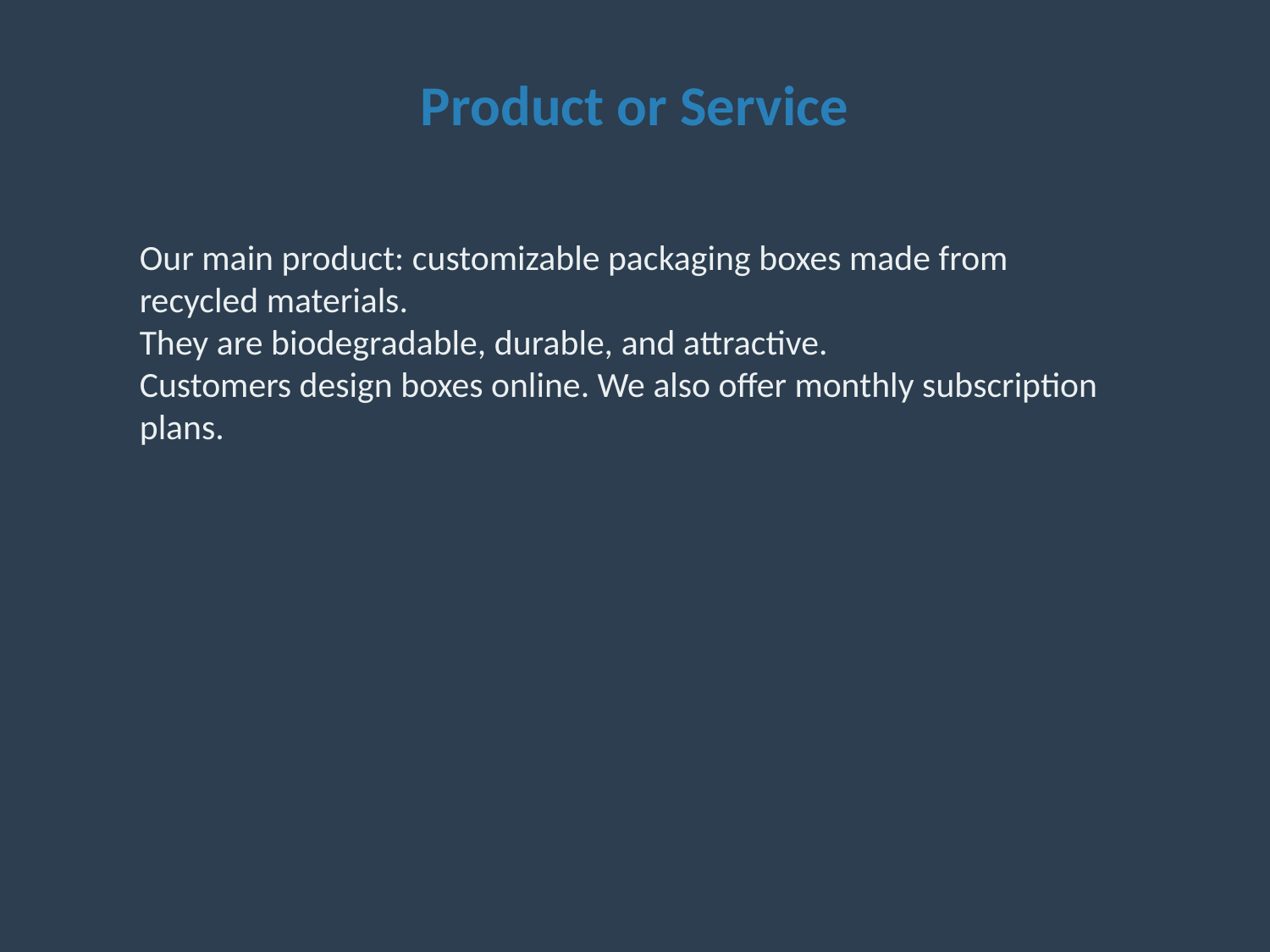

Product or Service

Our main product: customizable packaging boxes made from recycled materials.
They are biodegradable, durable, and attractive.
Customers design boxes online. We also offer monthly subscription plans.